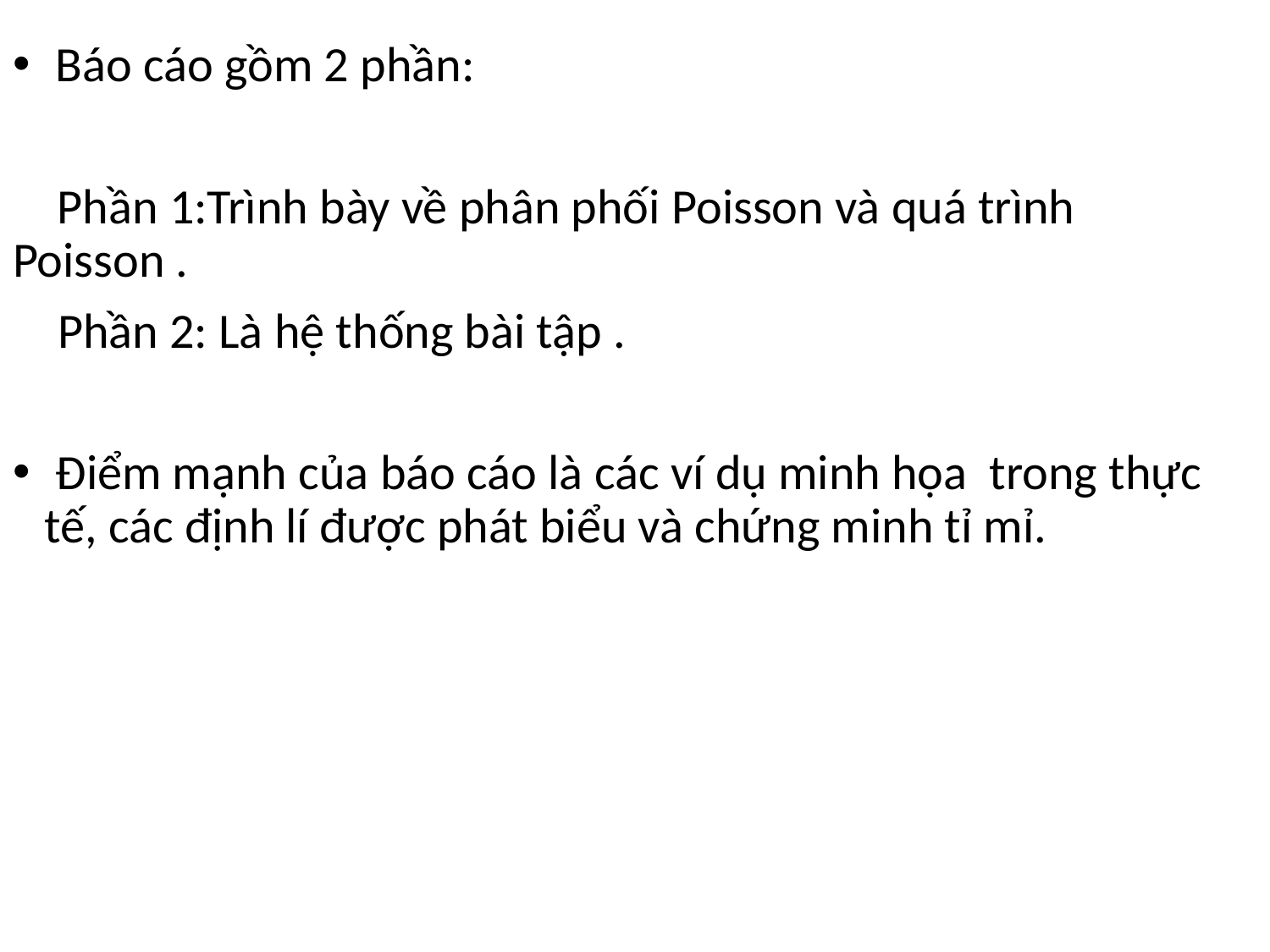

Báo cáo gồm 2 phần:

    Phần 1:Trình bày về phân phối Poisson và quá trình Poisson .
    Phần 2: Là hệ thống bài tập .

 Điểm mạnh của báo cáo là các ví dụ minh họa  trong thực tế, các định lí được phát biểu và chứng minh tỉ mỉ.